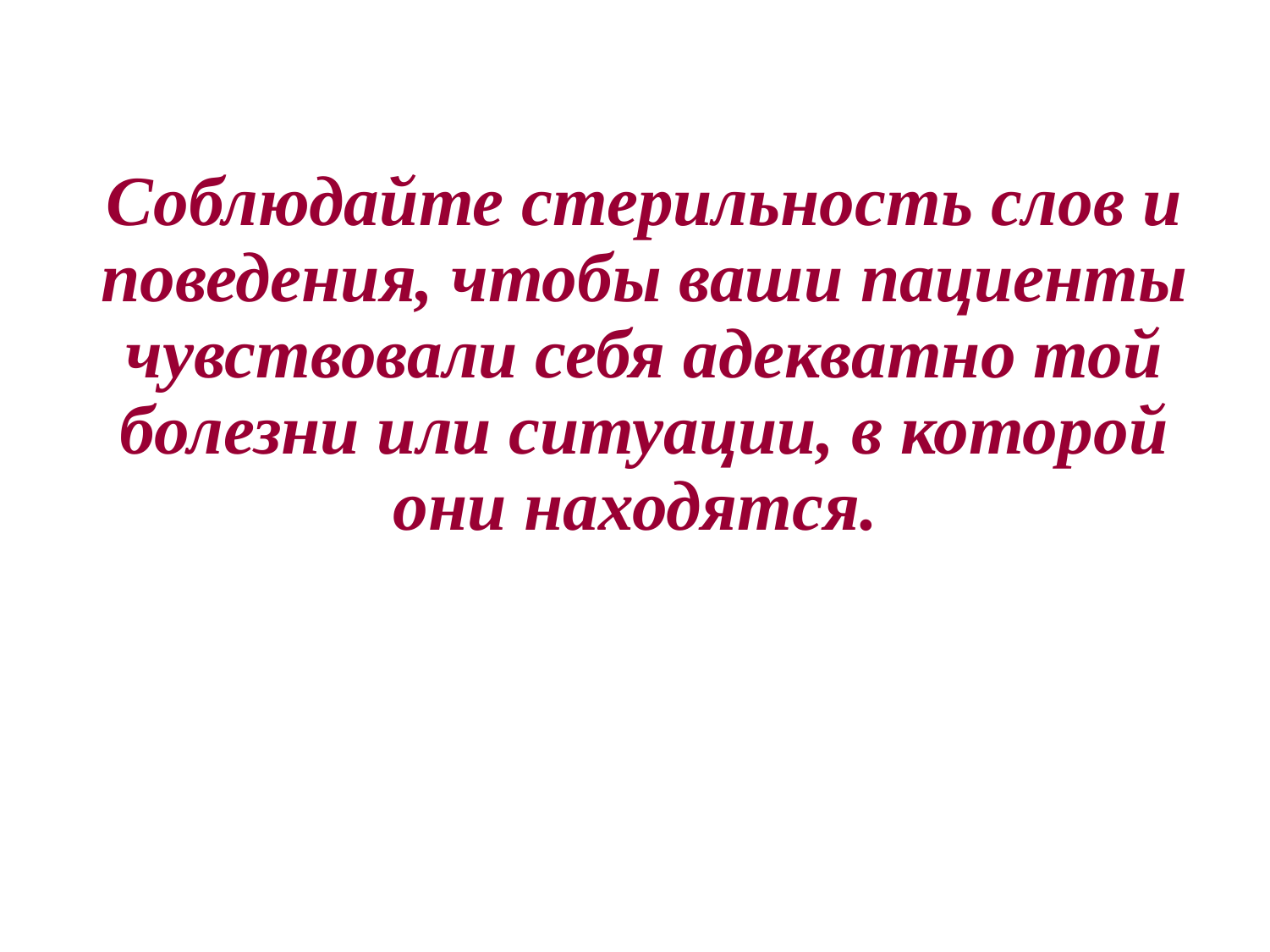

Соблюдайте стерильность слов и поведения, чтобы ваши пациенты чувствовали себя адекватно той болезни или ситуации, в которой они находятся.